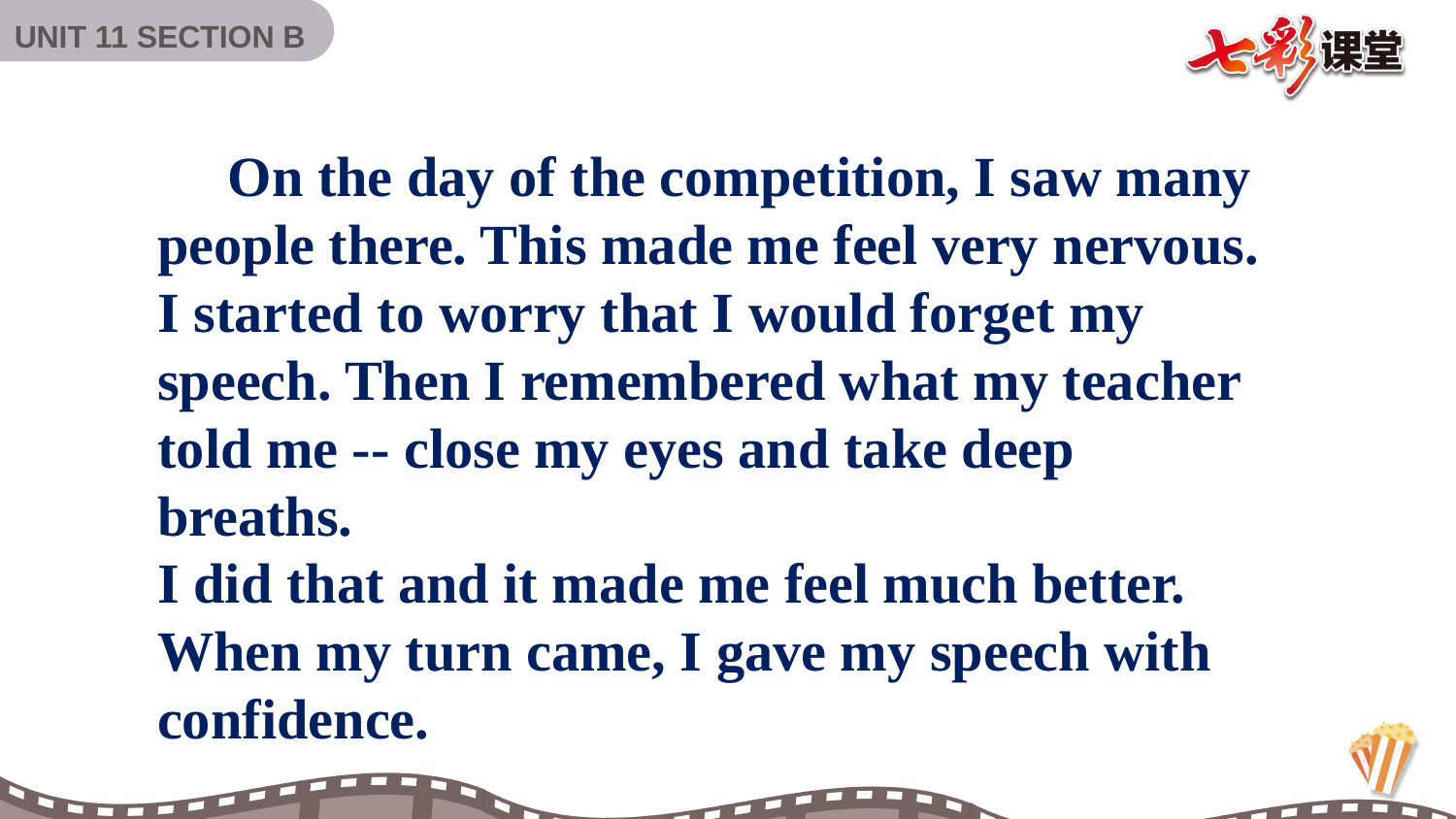

On the day of the competition, I saw many
people there. This made me feel very nervous.
I started to worry that I would forget my
speech. Then I remembered what my teacher
told me -- close my eyes and take deep breaths.
I did that and it made me feel much better.
When my turn came, I gave my speech with
confidence.